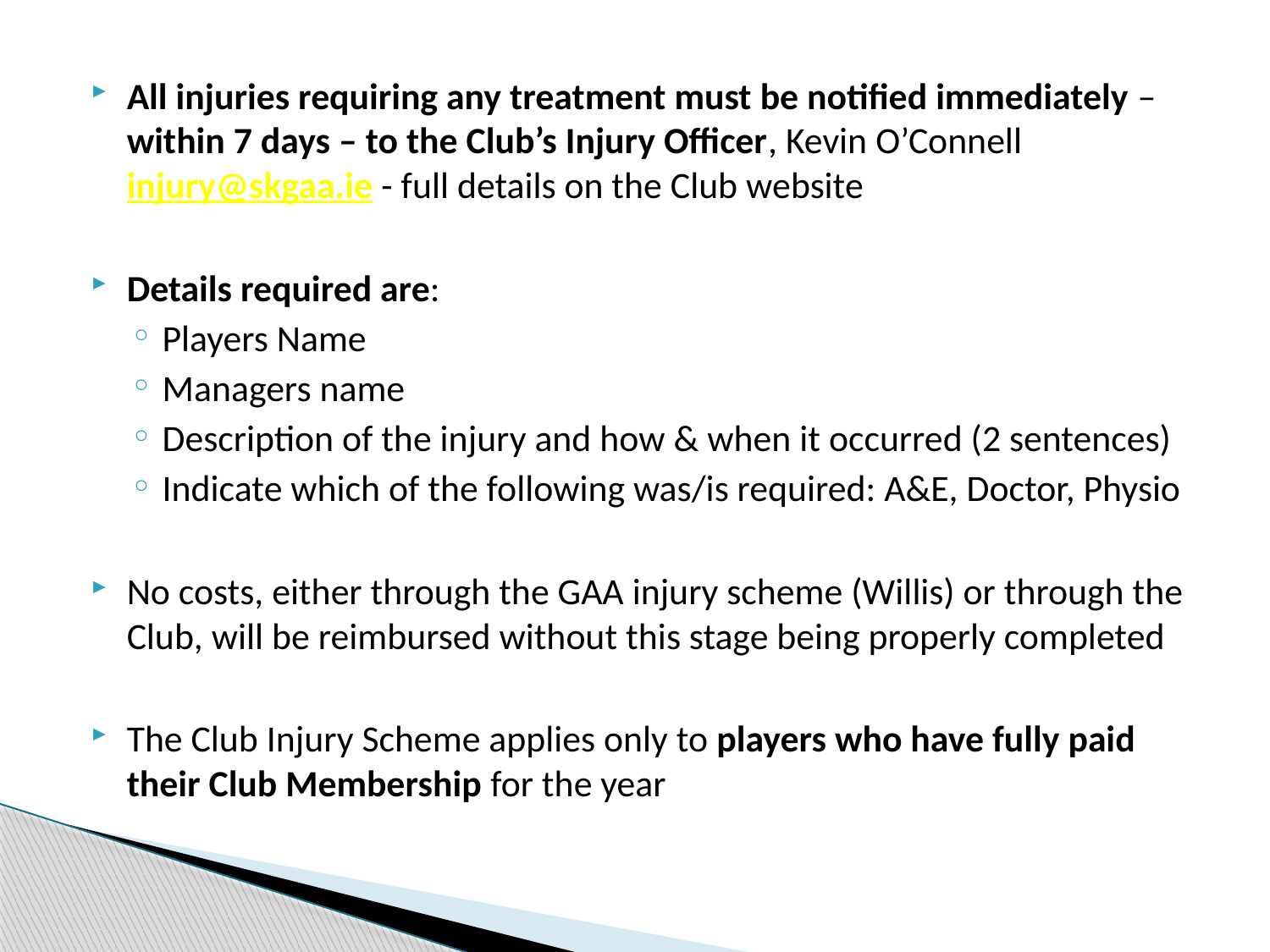

All injuries requiring any treatment must be notified immediately – within 7 days – to the Club’s Injury Officer, Kevin O’Connell injury@skgaa.ie - full details on the Club website

Details required are:
Players Name
Managers name
Description of the injury and how & when it occurred (2 sentences)
Indicate which of the following was/is required: A&E, Doctor, Physio

No costs, either through the GAA injury scheme (Willis) or through the Club, will be reimbursed without this stage being properly completed

The Club Injury Scheme applies only to players who have fully paid their Club Membership for the year